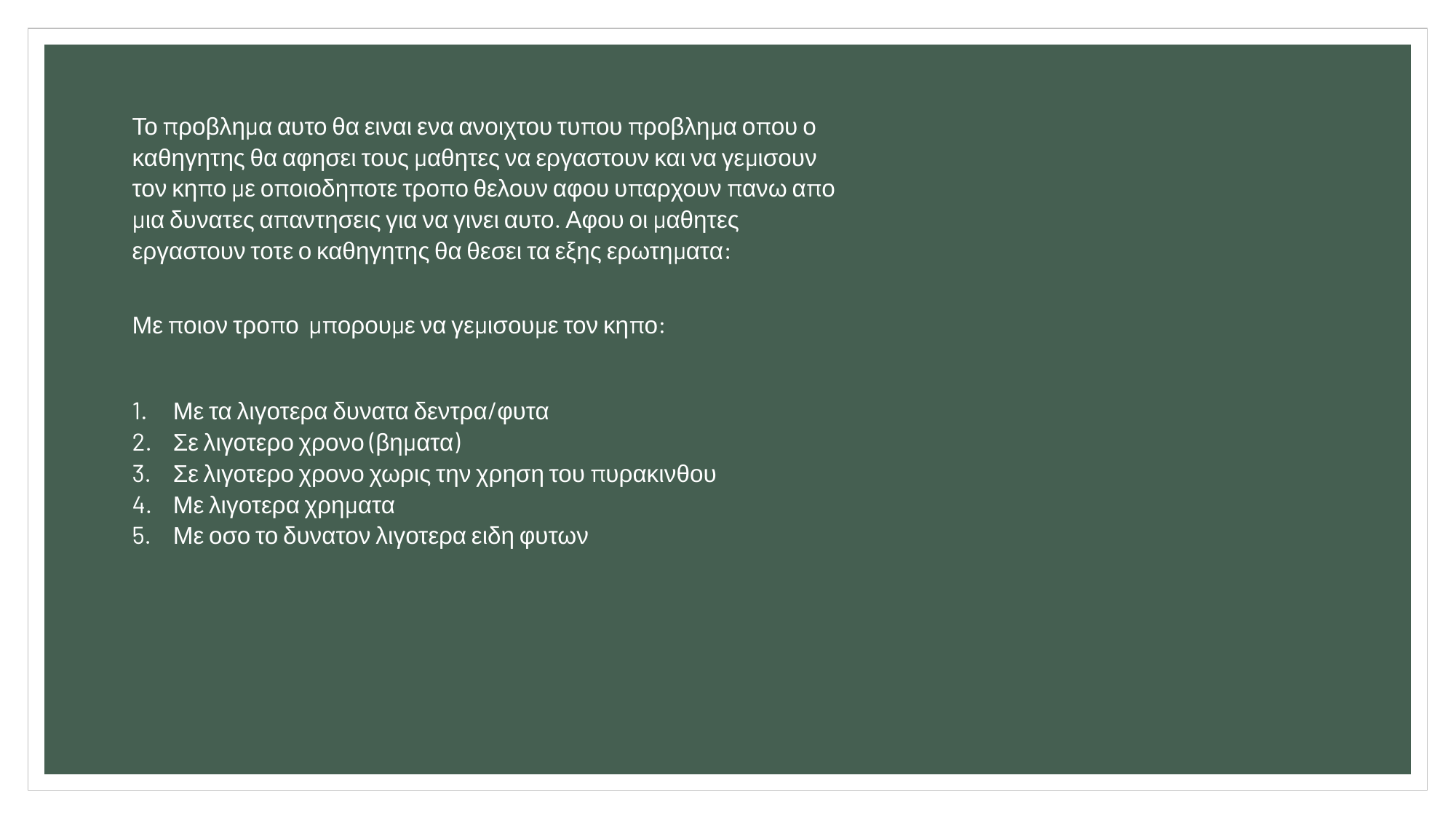

Το προβλημα αυτο θα ειναι ενα ανοιχτου τυπου προβλημα οπου ο καθηγητης θα αφησει τους μαθητες να εργαστουν και να γεμισουν τον κηπο με οποιοδηποτε τροπο θελουν αφου υπαρχουν πανω απο μια δυνατες απαντησεις για να γινει αυτο. Αφου οι μαθητες εργαστουν τοτε ο καθηγητης θα θεσει τα εξης ερωτηματα:
Με ποιον τροπο  μπορουμε να γεμισουμε τον κηπο:

Με τα λιγοτερα δυνατα δεντρα/φυτα
Σε λιγοτερο χρονο (βηματα)
Σε λιγοτερο χρονο χωρις την χρηση του πυρακινθου
Με λιγοτερα χρηματα
Με οσο το δυνατον λιγοτερα ειδη φυτων